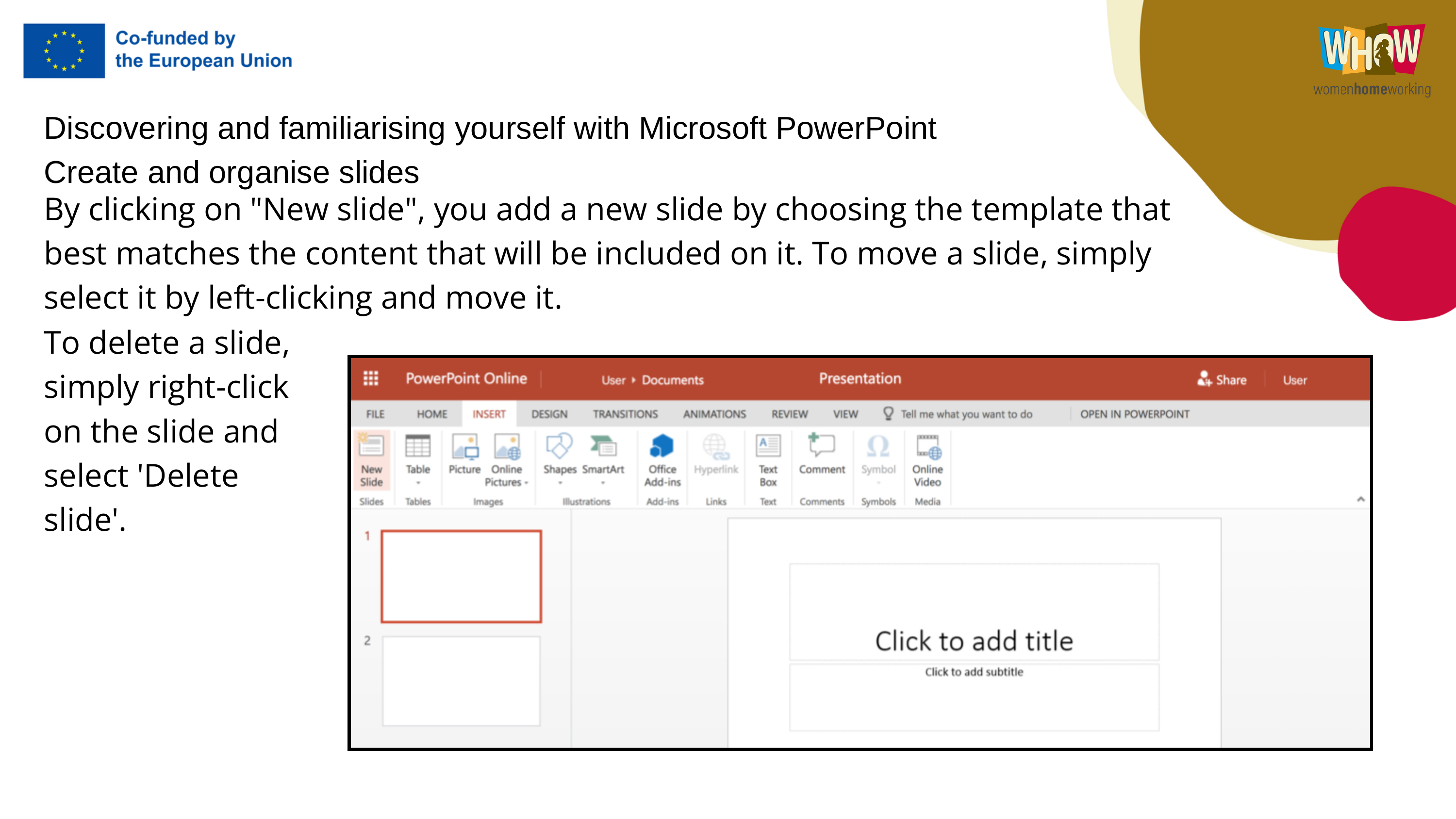

Discovering and familiarising yourself with Microsoft PowerPoint
Create and organise slides
By clicking on "New slide", you add a new slide by choosing the template that best matches the content that will be included on it. To move a slide, simply select it by left-clicking and move it.
To delete a slide, simply right-click on the slide and select 'Delete slide'.